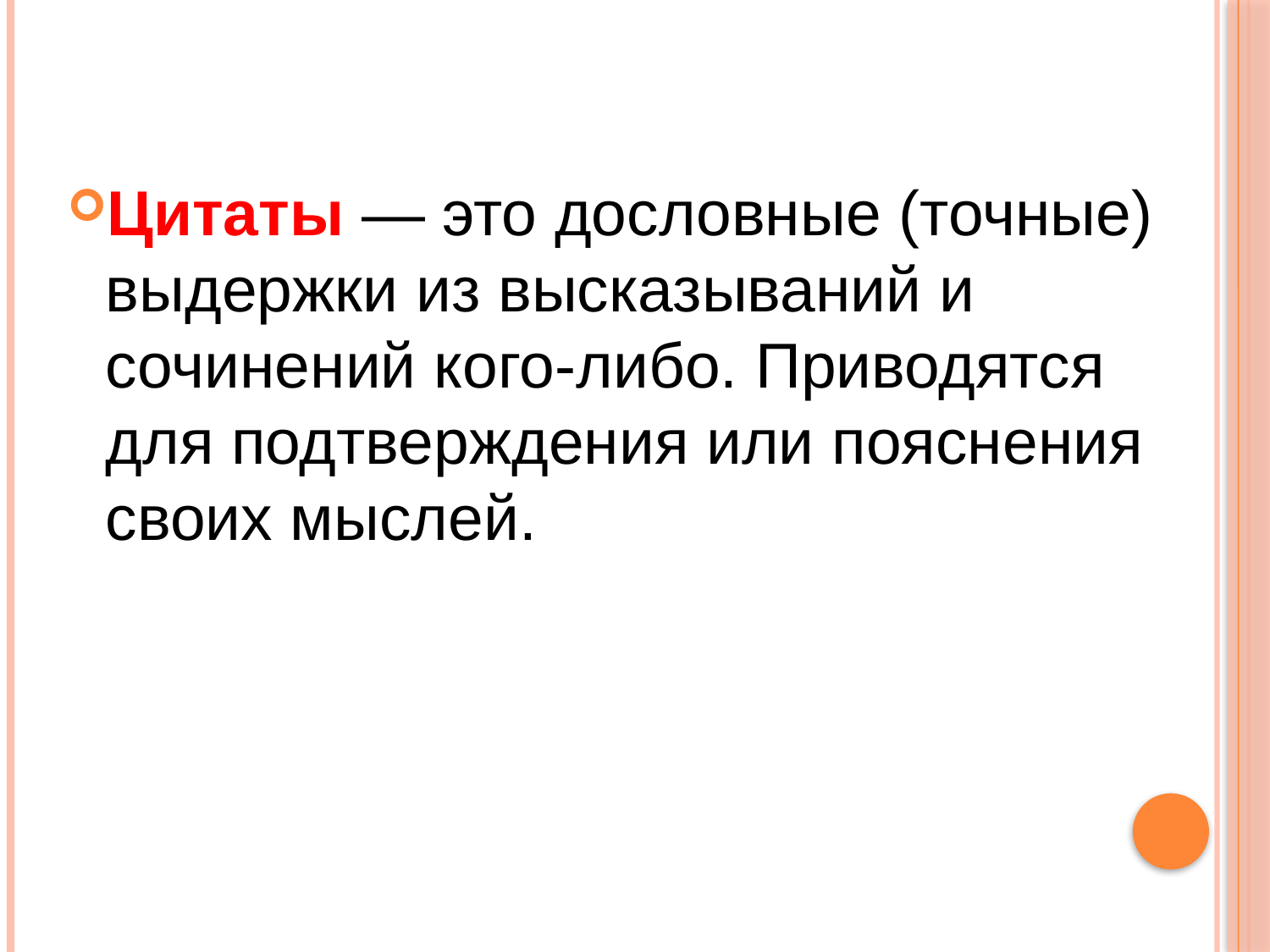

Цитаты — это дословные (точные) выдержки из высказываний и сочинений кого-либо. Приводятся для подтверждения или пояснения своих мыслей.